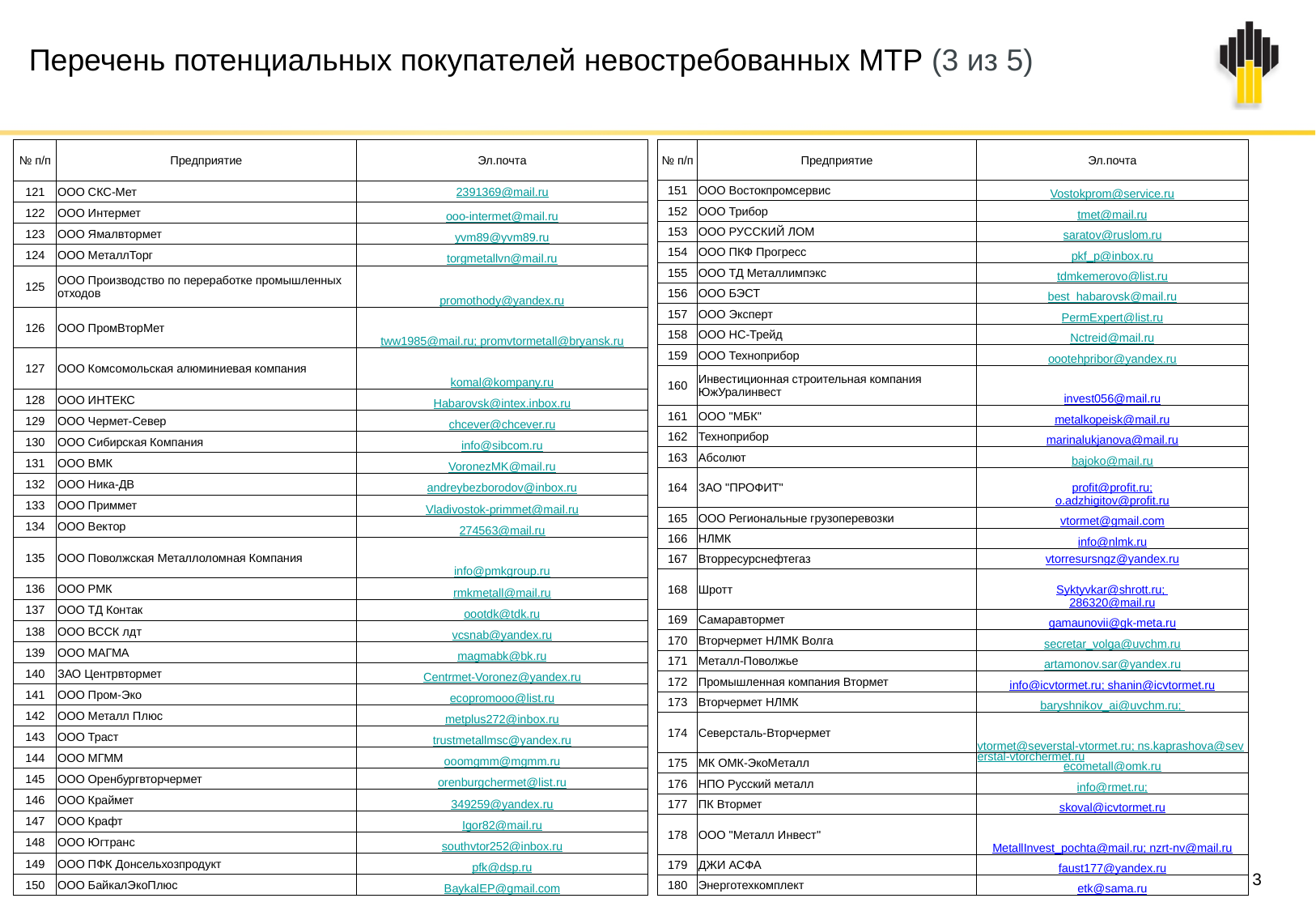

Перечень потенциальных покупателей невостребованных МТР (3 из 5)
| № п/п | Предприятие | Эл.почта |
| --- | --- | --- |
| 121 | ООО СКС-Мет | 2391369@mail.ru |
| 122 | ООО Интермет | ooo-intermet@mail.ru |
| 123 | ООО Ямалвтормет | yvm89@yvm89.ru |
| 124 | ООО МеталлТорг | torgmetallvn@mail.ru |
| 125 | ООО Производство по переработке промышленных отходов | promothody@yandex.ru |
| 126 | ООО ПромВторМет | tww1985@mail.ru; promvtormetall@bryansk.ru |
| 127 | ООО Комсомольская алюминиевая компания | komal@kompany.ru |
| 128 | ООО ИНТЕКС | Habarovsk@intex.inbox.ru |
| 129 | ООО Чермет-Север | chcever@chcever.ru |
| 130 | ООО Сибирская Компания | info@sibcom.ru |
| 131 | ООО ВМК | VoronezMK@mail.ru |
| 132 | ООО Ника-ДВ | andreybezborodov@inbox.ru |
| 133 | ООО Приммет | Vladivostok-primmet@mail.ru |
| 134 | ООО Вектор | 274563@mail.ru |
| 135 | ООО Поволжская Металлоломная Компания | info@pmkgroup.ru |
| 136 | ООО РМК | rmkmetall@mail.ru |
| 137 | ООО ТД Контак | oootdk@tdk.ru |
| 138 | ООО ВССК лдт | vcsnab@yandex.ru |
| 139 | ООО МАГМА | magmabk@bk.ru |
| 140 | ЗАО Центрвтормет | Centrmet-Voronez@yandex.ru |
| 141 | ООО Пром-Эко | ecopromooo@list.ru |
| 142 | ООО Металл Плюс | metplus272@inbox.ru |
| 143 | ООО Траст | trustmetallmsc@yandex.ru |
| 144 | ООО МГММ | ooomgmm@mgmm.ru |
| 145 | ООО Оренбургвторчермет | orenburgchermet@list.ru |
| 146 | ООО Краймет | 349259@yandex.ru |
| 147 | ООО Крафт | Igor82@mail.ru |
| 148 | ООО Югтранс | southvtor252@inbox.ru |
| 149 | ООО ПФК Донсельхозпродукт | pfk@dsp.ru |
| 150 | ООО БайкалЭкоПлюс | BaykalEP@gmail.com |
| № п/п | Предприятие | Эл.почта |
| --- | --- | --- |
| 151 | ООО Востокпромсервис | Vostokprom@service.ru |
| 152 | ООО Трибор | tmet@mail.ru |
| 153 | ООО РУССКИЙ ЛОМ | saratov@ruslom.ru |
| 154 | ООО ПКФ Прогресс | pkf\_p@inbox.ru |
| 155 | ООО ТД Металлимпэкс | tdmkemerovo@list.ru |
| 156 | ООО БЭСТ | best\_habarovsk@mail.ru |
| 157 | ООО Эксперт | PermExpert@list.ru |
| 158 | ООО НС-Трейд | Nctreid@mail.ru |
| 159 | ООО Техноприбор | oootehpribor@yandex.ru |
| 160 | Инвестиционная строительная компания ЮжУралинвест | invest056@mail.ru |
| 161 | ООО "МБК" | metalkopeisk@mail.ru |
| 162 | Техноприбор | marinalukjanova@mail.ru |
| 163 | Абсолют | bajoko@mail.ru |
| 164 | ЗАО "ПРОФИТ" | profit@profit.ru; o.adzhigitov@profit.ru |
| 165 | ООО Региональные грузоперевозки | vtormet@gmail.com |
| 166 | НЛМК | info@nlmk.ru |
| 167 | Вторресурснефтегаз | vtorresursngz@yandex.ru |
| 168 | Шротт | Syktyvkar@shrott.ru; 286320@mail.ru |
| 169 | Самаравтормет | gamaunovii@gk-meta.ru |
| 170 | Вторчермет НЛМК Волга | secretar\_volga@uvchm.ru |
| 171 | Металл-Поволжье | artamonov.sar@yandex.ru |
| 172 | Промышленная компания Втормет | info@icvtormet.ru; shanin@icvtormet.ru |
| 173 | Вторчермет НЛМК | baryshnikov\_ai@uvchm.ru; |
| 174 | Северсталь-Вторчермет | vtormet@severstal-vtormet.ru; ns.kaprashova@severstal-vtorchermet.ru |
| 175 | МК ОМК-ЭкоМеталл | ecometall@omk.ru |
| 176 | НПО Русский металл | info@rmet.ru; |
| 177 | ПК Втормет | skoval@icvtormet.ru |
| 178 | ООО "Металл Инвест" | MetallInvest\_pochta@mail.ru; nzrt-nv@mail.ru |
| 179 | ДЖИ АСФА | faust177@yandex.ru |
| 180 | Энерготехкомплект | etk@sama.ru |
3
10.02.2021